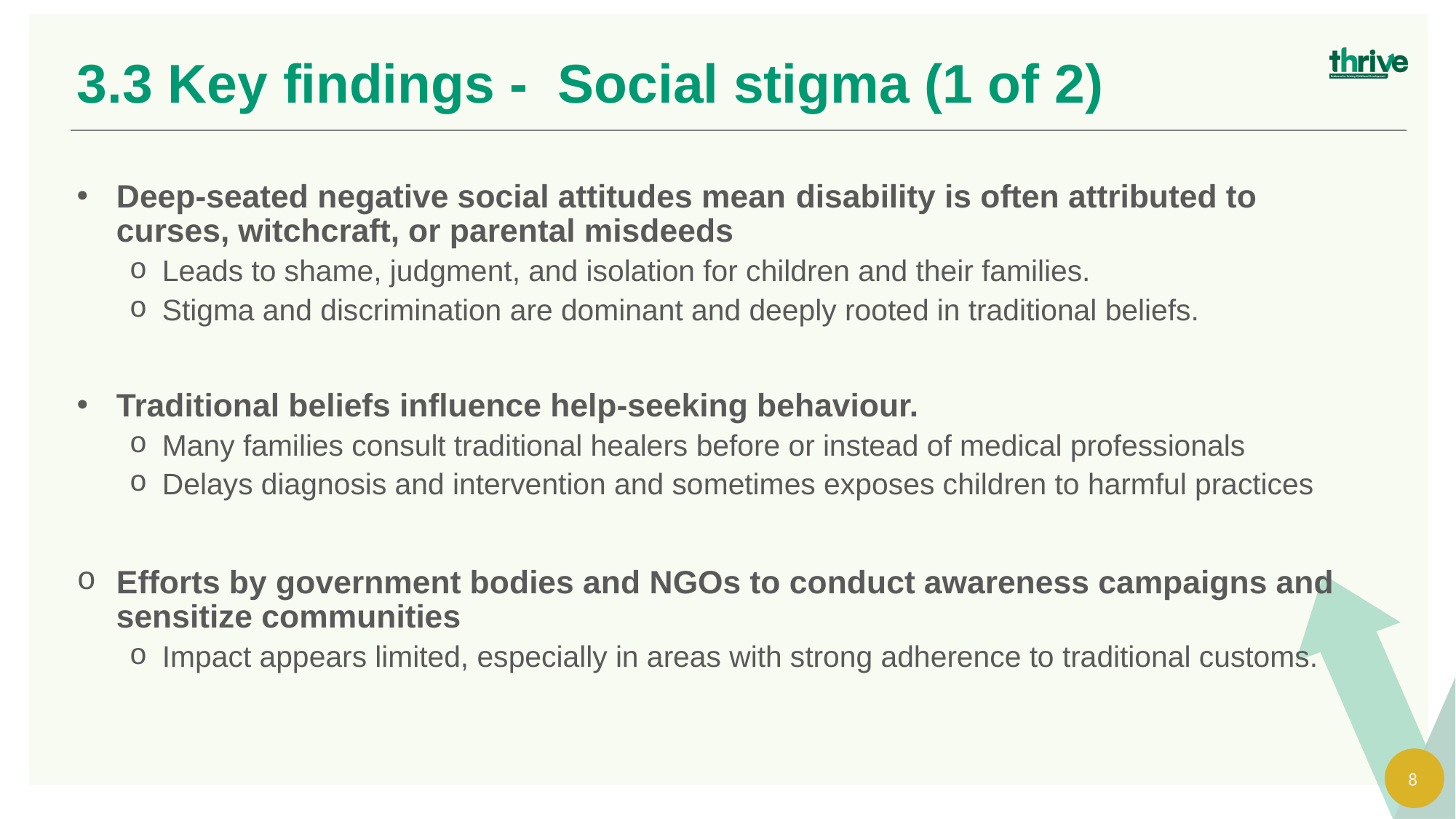

3.3 Key findings -  Social stigma (1 of 2)

Deep-seated negative social attitudes mean disability is often attributed to curses, witchcraft, or parental misdeeds
Leads to shame, judgment, and isolation for children and their families.
Stigma and discrimination are dominant and deeply rooted in traditional beliefs.

Traditional beliefs influence help-seeking behaviour.
Many families consult traditional healers before or instead of medical professionals
Delays diagnosis and intervention and sometimes exposes children to harmful practices

Efforts by government bodies and NGOs to conduct awareness campaigns and sensitize communities
Impact appears limited, especially in areas with strong adherence to traditional customs.